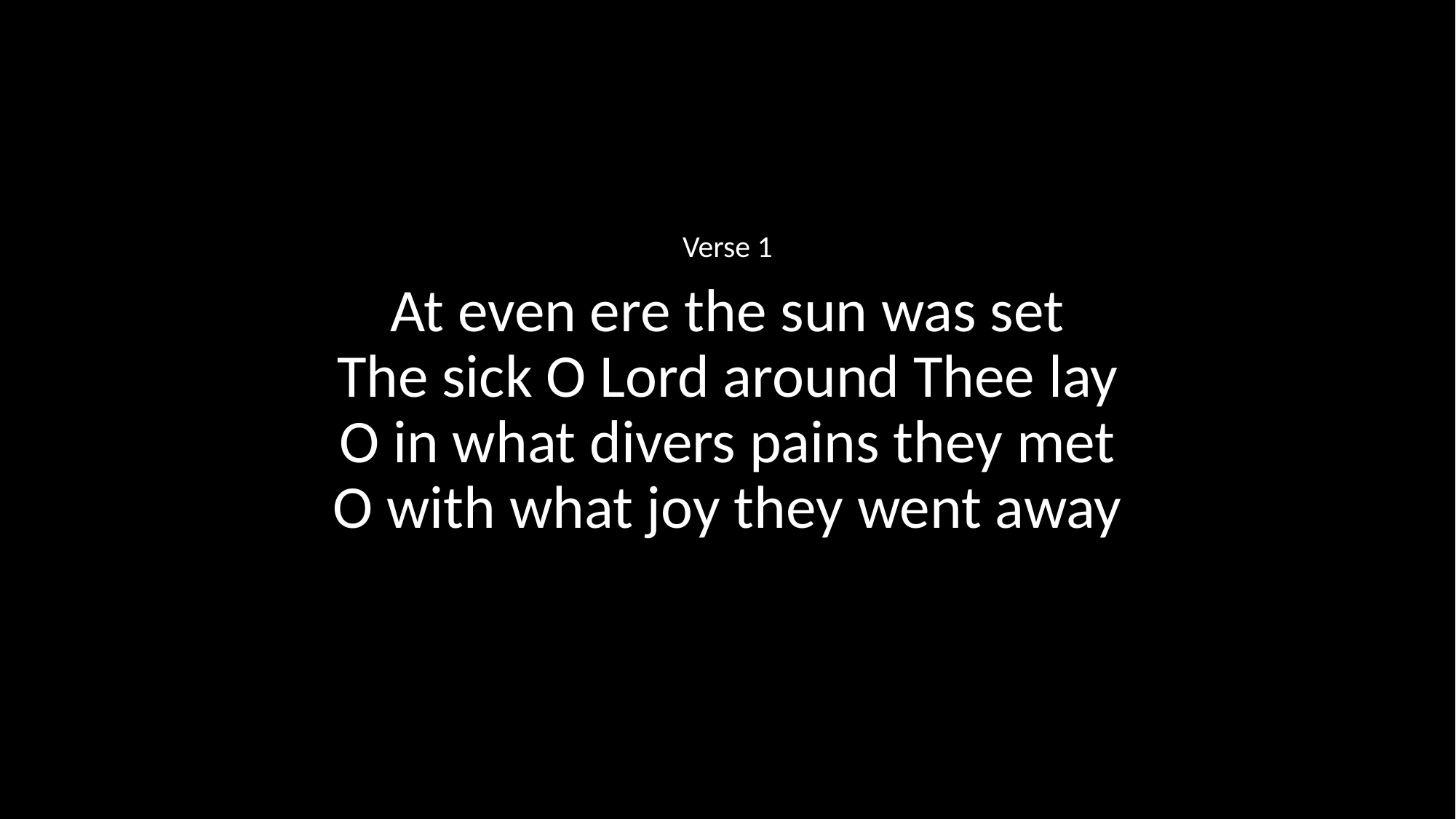

Verse 1
At even ere the sun was set
The sick O Lord around Thee lay
O in what divers pains they met
O with what joy they went away